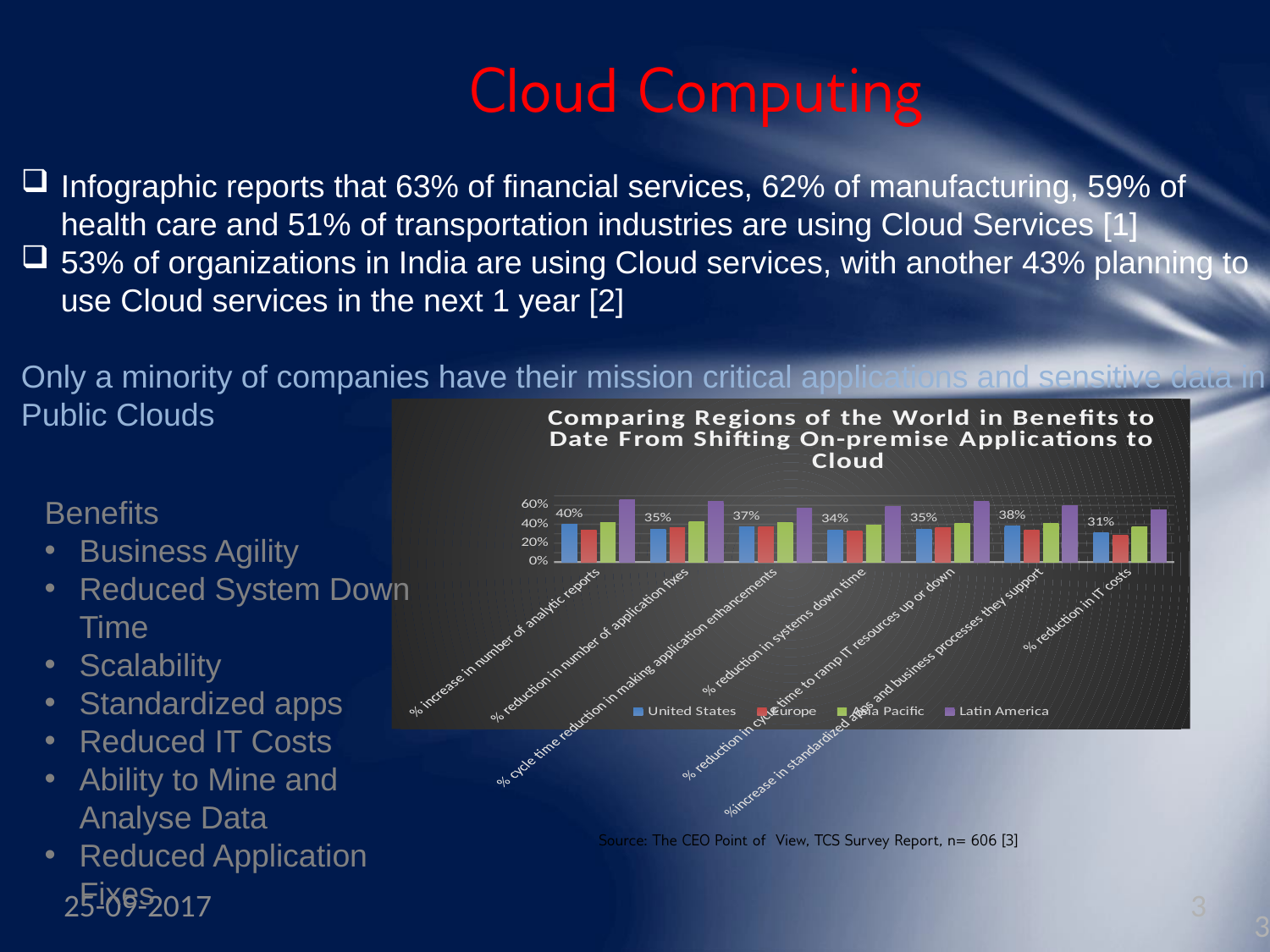

25-09-2017
3
# Cloud Computing
Infographic reports that 63% of financial services, 62% of manufacturing, 59% of health care and 51% of transportation industries are using Cloud Services [1]
53% of organizations in India are using Cloud services, with another 43% planning to use Cloud services in the next 1 year [2]

Only a minority of companies have their mission critical applications and sensitive data in Public Clouds

### Chart: Comparing Regions of the World in Benefits to Date From Shifting On-premise Applications to Cloud

| Category |  |  |  |  |
|---|---|---|---|---|
| % increase in number of analytic reports | 0.4 | 0.34 | 0.42 | 0.66 |
| % reduction in number of application fixes | 0.35 | 0.36 | 0.43 | 0.64 |
| % cycle time reduction in making application enhancements | 0.37 | 0.37 | 0.42 | 0.57 |
| % reduction in systems down time | 0.34 | 0.33 | 0.39 | 0.59 |
| % reduction in cycle time to ramp IT resources up or down | 0.35 | 0.36 | 0.41 | 0.64 |
| %increase in standardized apps and business processes they support | 0.38 | 0.34 | 0.41 | 0.6 |
| % reduction in IT costs | 0.31 | 0.28 | 0.37 | 0.55 |
Benefits
Business Agility
Reduced System Down Time
Scalability
Standardized apps
Reduced IT Costs
Ability to Mine and Analyse Data
Reduced Application Fixes
Source: The CEO Point of  View, TCS Survey Report, n= 606 [3]
3